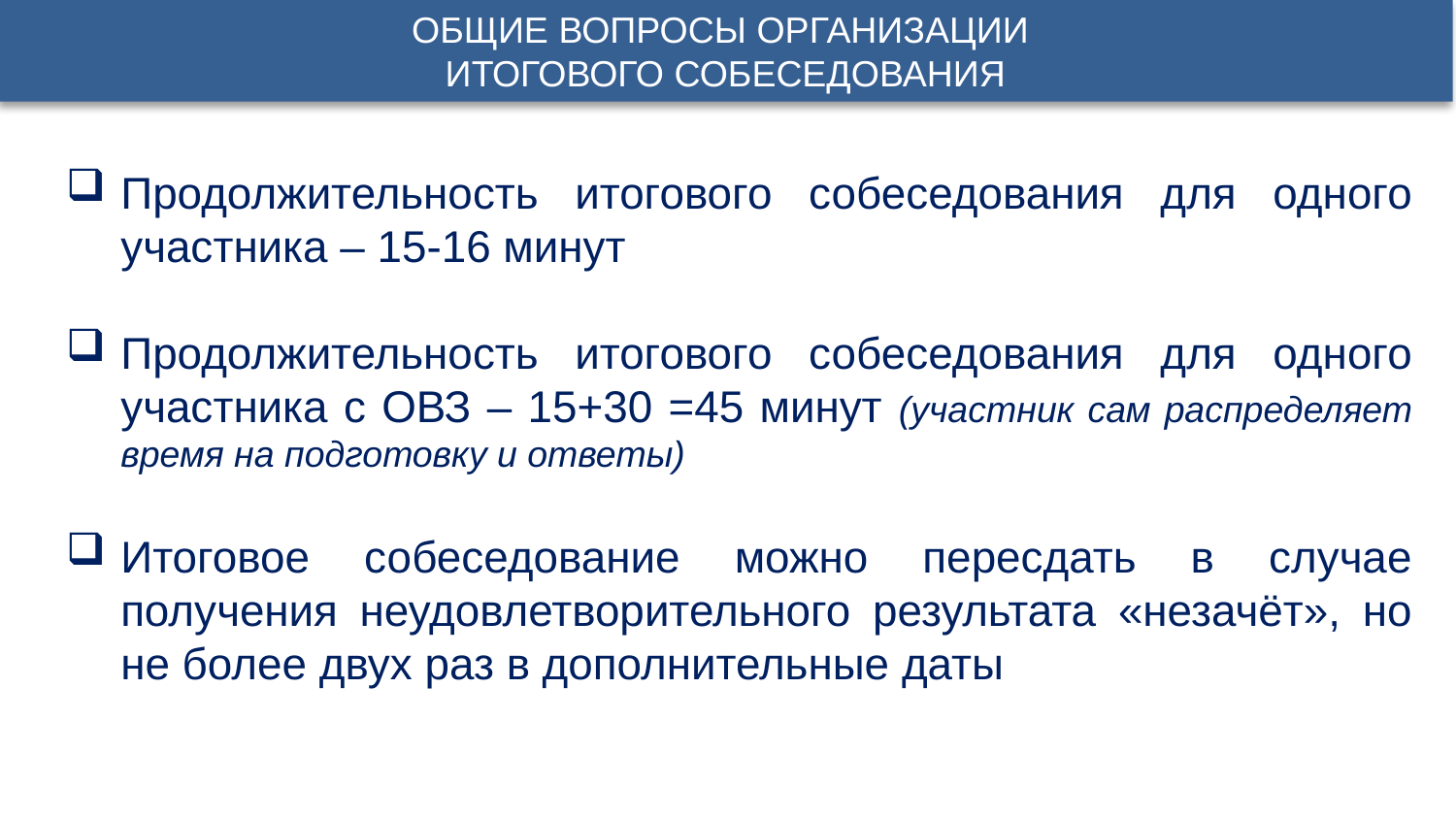

ОБЩИЕ ВОПРОСЫ ОРГАНИЗАЦИИ
ИТОГОВОГО СОБЕСЕДОВАНИЯ
Продолжительность итогового собеседования для одного участника – 15-16 минут

Продолжительность итогового собеседования для одного участника с ОВЗ – 15+30 =45 минут (участник сам распределяет время на подготовку и ответы)

Итоговое собеседование можно пересдать в случае получения неудовлетворительного результата «незачёт», но не более двух раз в дополнительные даты